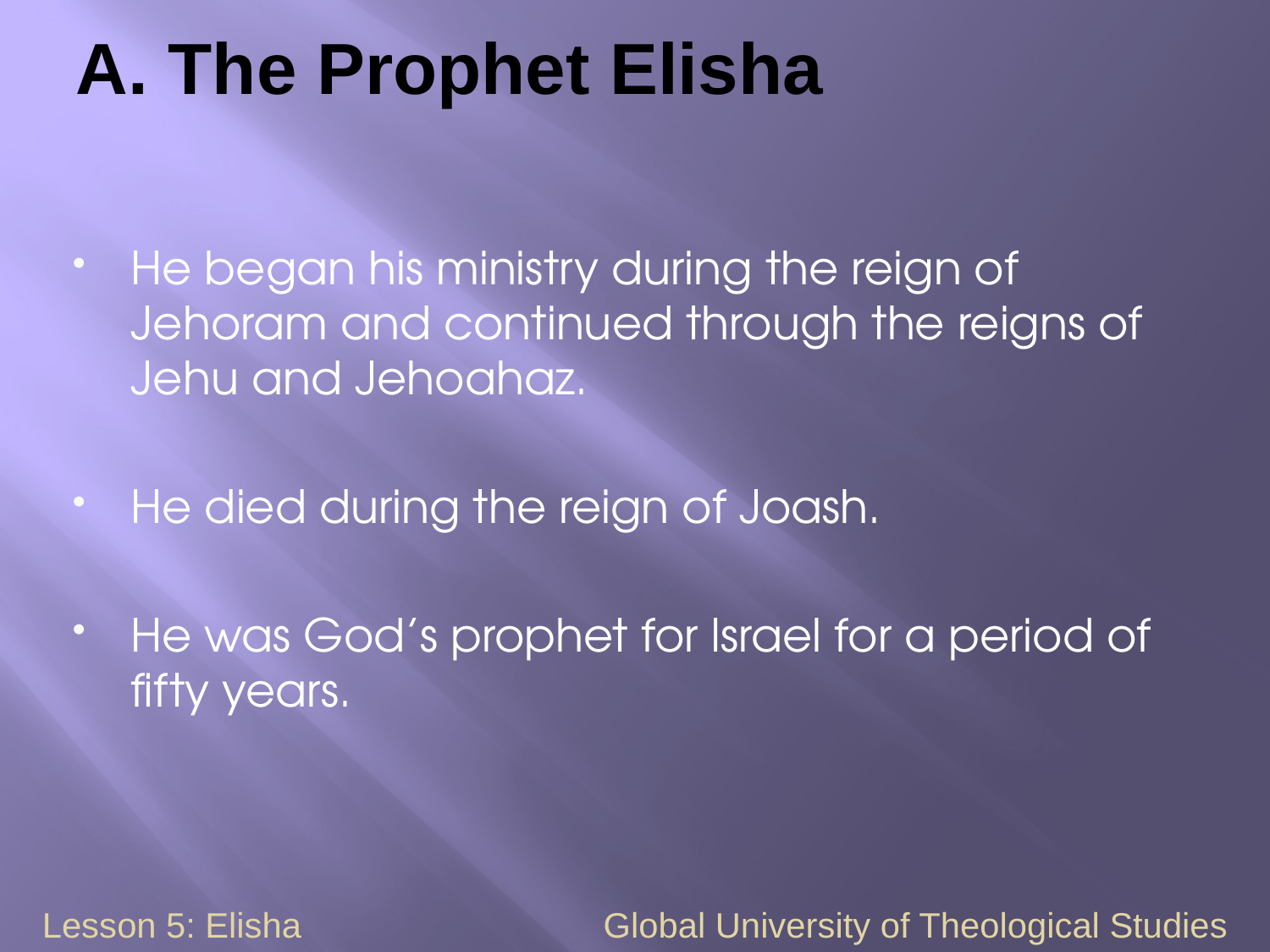

# A. The Prophet Elisha
He began his ministry during the reign of Jehoram and continued through the reigns of Jehu and Jehoahaz.

He died during the reign of Joash.

He was God’s prophet for Israel for a period of fifty years.
Lesson 5: Elisha                               Global University of Theological Studies